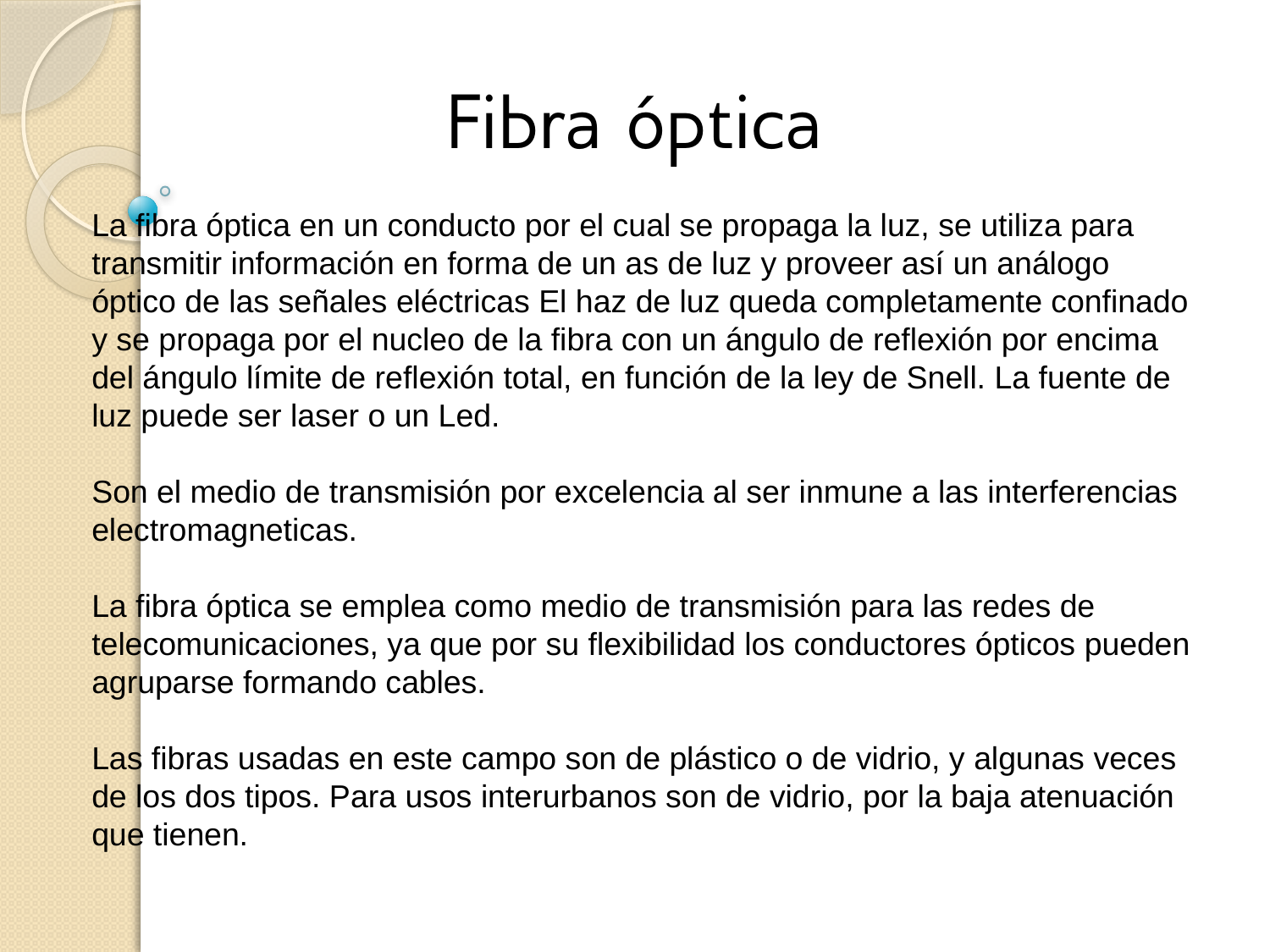

Fibra óptica
La fibra óptica en un conducto por el cual se propaga la luz, se utiliza para transmitir información en forma de un as de luz y proveer así un análogo óptico de las señales eléctricas El haz de luz queda completamente confinado y se propaga por el nucleo de la fibra con un ángulo de reflexión por encima del ángulo límite de reflexión total, en función de la ley de Snell. La fuente de luz puede ser laser o un Led.

Son el medio de transmisión por excelencia al ser inmune a las interferencias electromagneticas.

La fibra óptica se emplea como medio de transmisión para las redes de telecomunicaciones, ya que por su flexibilidad los conductores ópticos pueden agruparse formando cables.

Las fibras usadas en este campo son de plástico o de vidrio, y algunas veces de los dos tipos. Para usos interurbanos son de vidrio, por la baja atenuación que tienen.